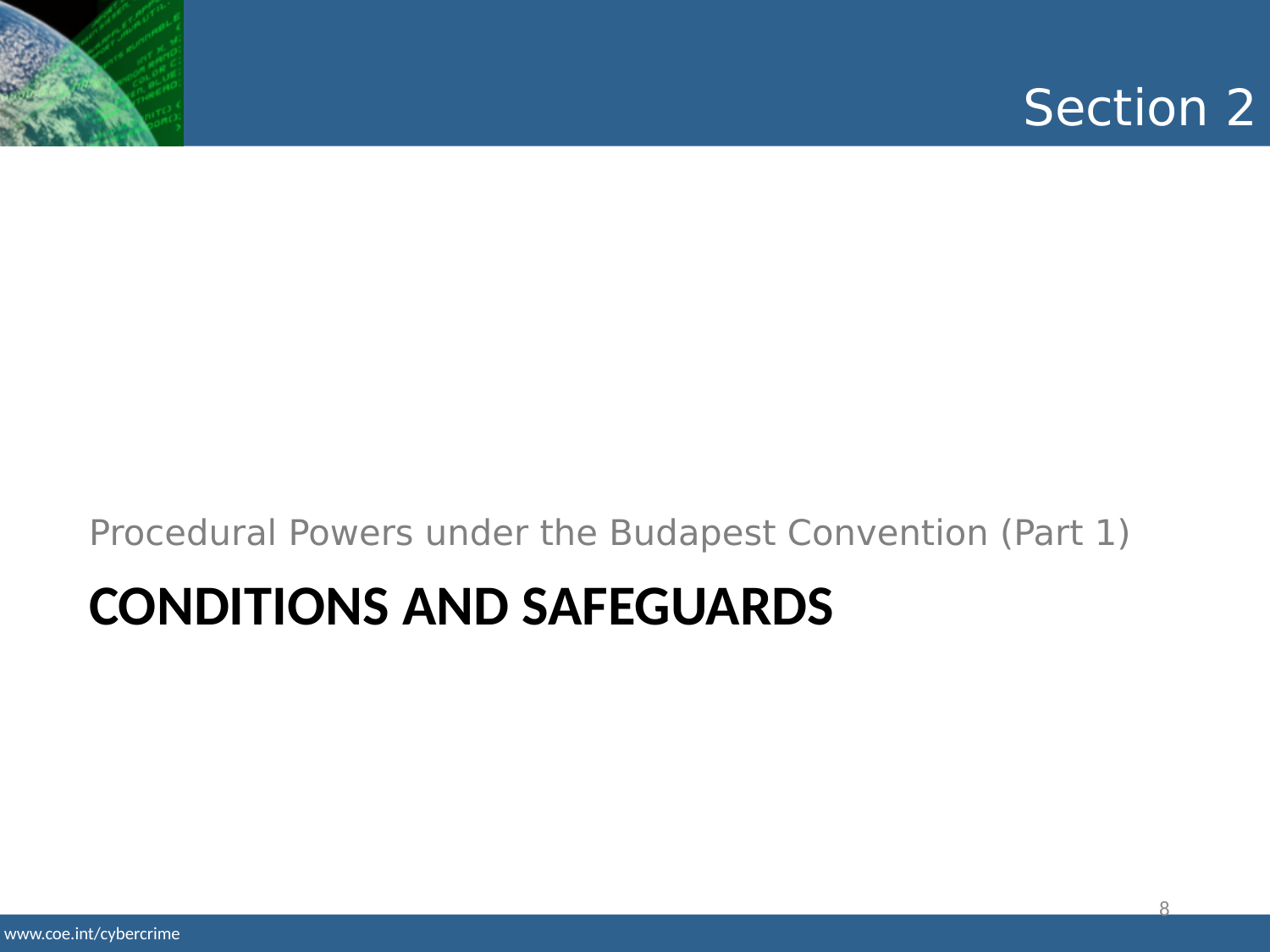

Section 2

Procedural Powers under the Budapest Convention (Part 1)

# Conditions and safeguards
8